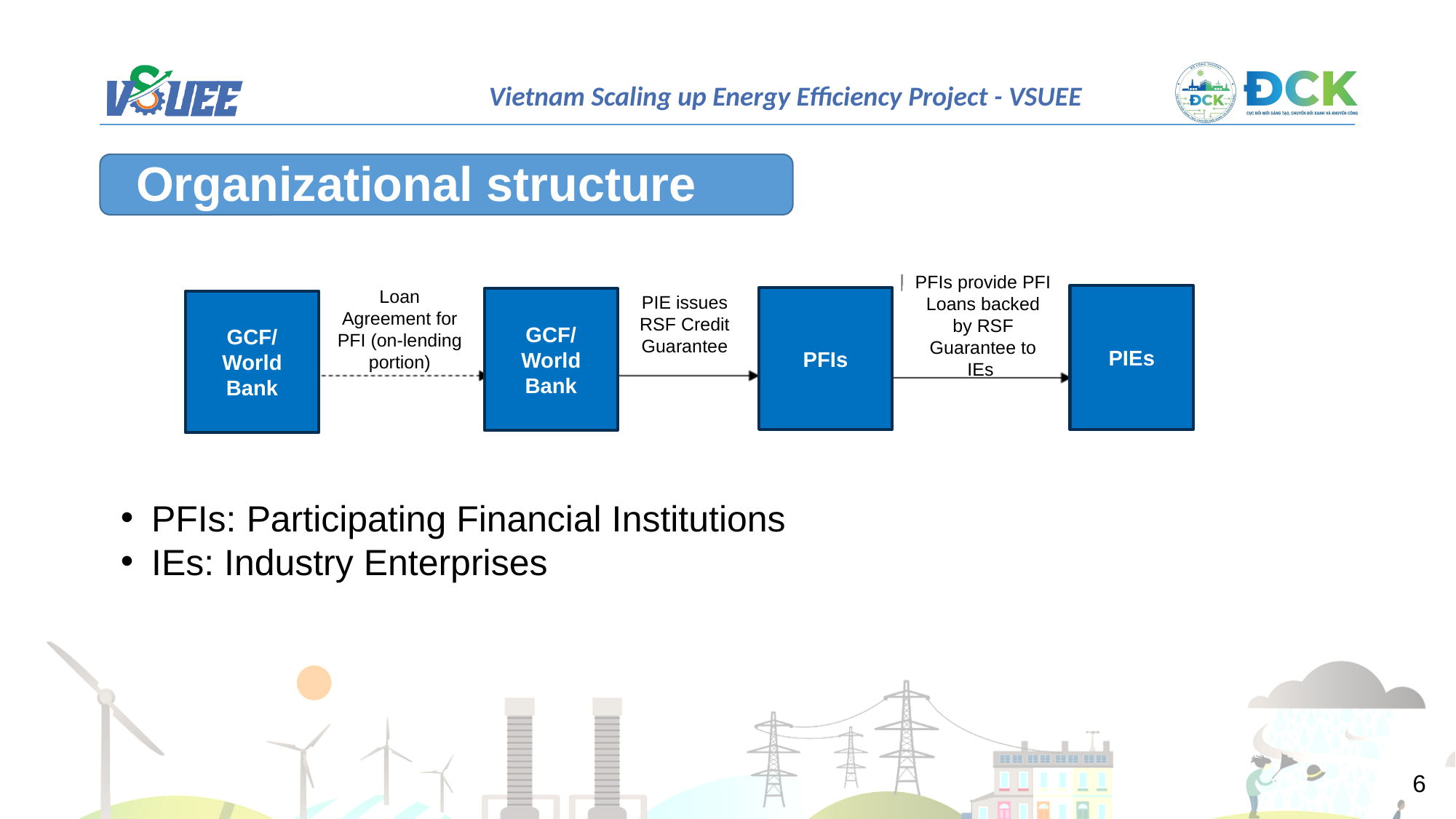

Organizational structure

PIE issues RSF Credit Guarantee
PIEs
PFIs provide PFI Loans backed by RSF Guarantee to IEs
PFIs
GCF/ World Bank
GCF/ World Bank
Loan Agreement for PFI (on-lending portion)
 PFIs: Participating Financial Institutions
 IEs: Industry Enterprises
6